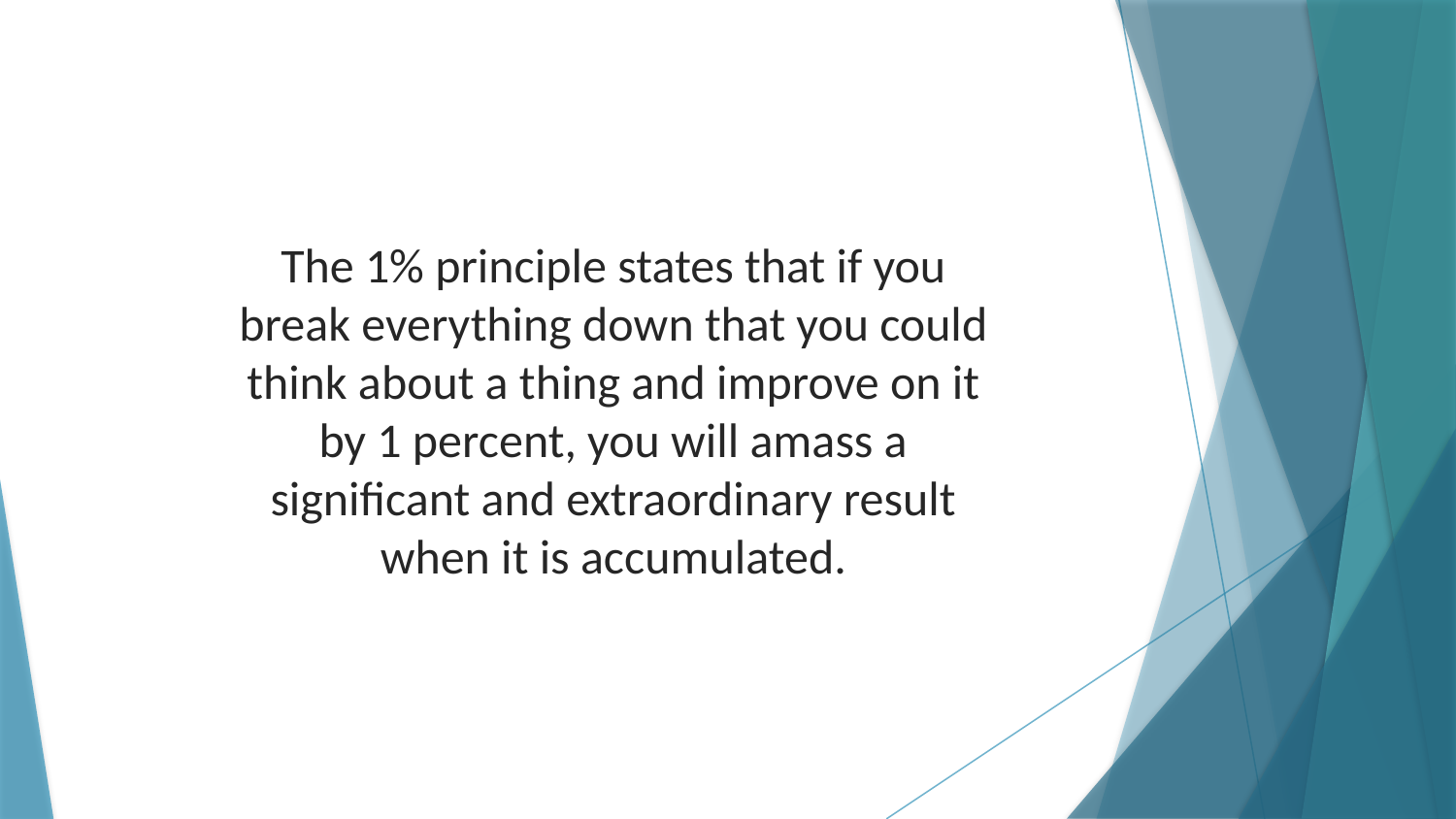

The 1% principle states that if you break everything down that you could think about a thing and improve on it by 1 percent, you will amass a significant and extraordinary result when it is accumulated.